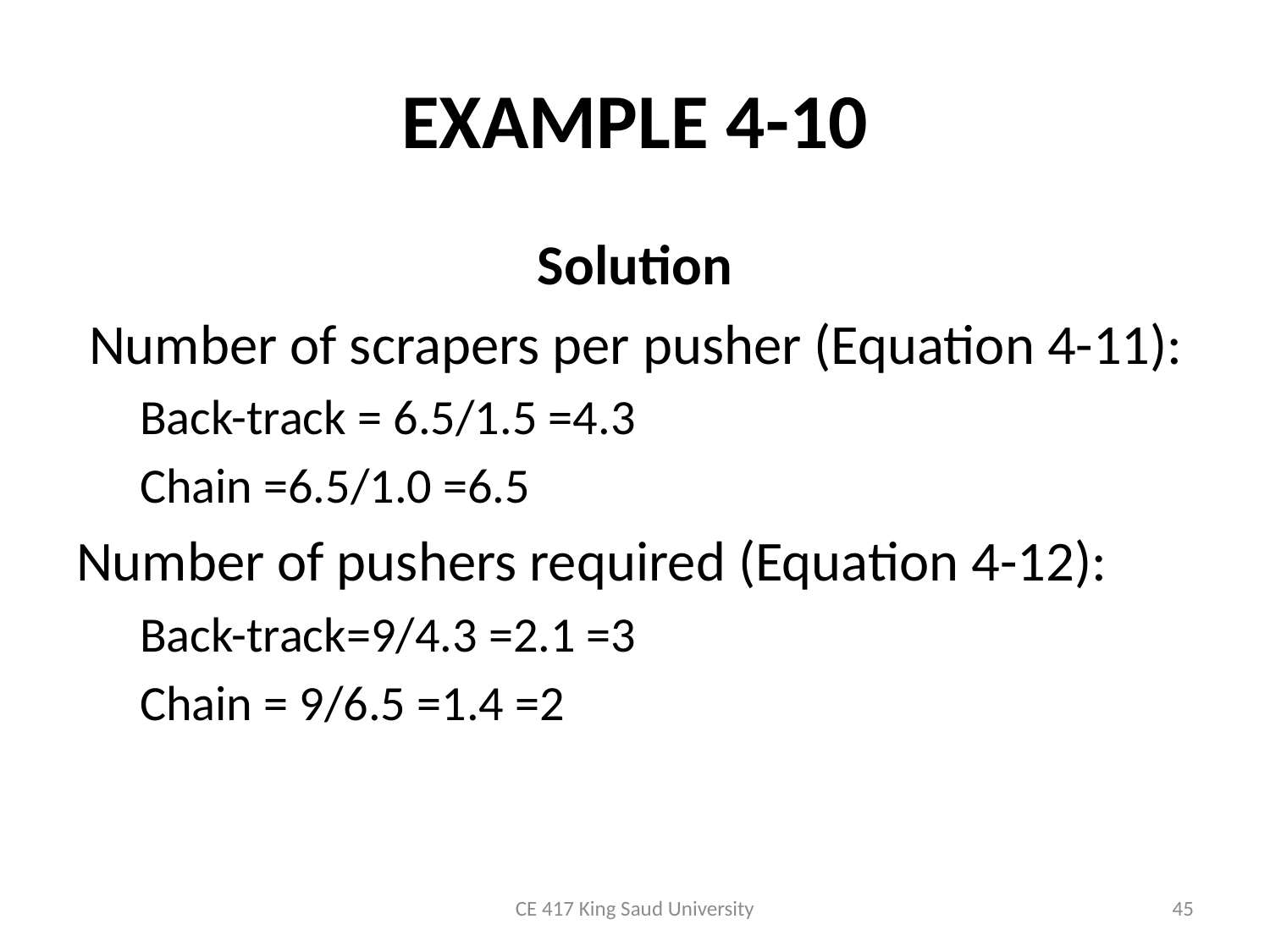

# EXAMPLE 4-10
Solution
 Number of scrapers per pusher (Equation 4-11):
Back-track = 6.5/1.5 =4.3
Chain =6.5/1.0 =6.5
Number of pushers required (Equation 4-12):
Back-track=9/4.3 =2.1 =3
Chain = 9/6.5 =1.4 =2
CE 417 King Saud University
45